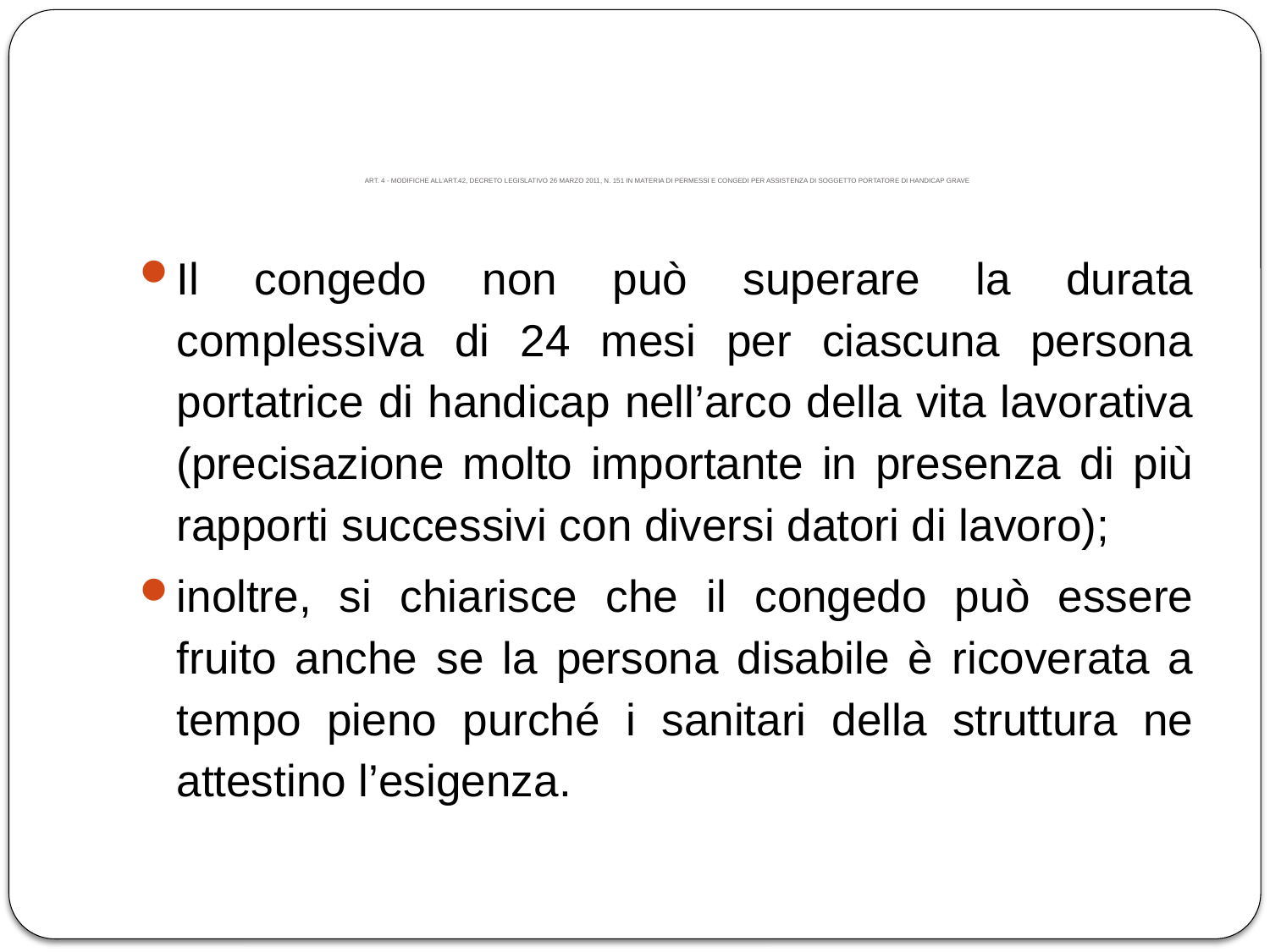

# Art. 4 - Modifiche all’art.42, decreto legislativo 26 marzo 2011, n. 151 in materia di permessi e congedi per assistenza di soggetto portatore di handicap grave
Il congedo non può superare la durata complessiva di 24 mesi per ciascuna persona portatrice di handicap nell’arco della vita lavorativa (precisazione molto importante in presenza di più rapporti successivi con diversi datori di lavoro);
inoltre, si chiarisce che il congedo può essere fruito anche se la persona disabile è ricoverata a tempo pieno purché i sanitari della struttura ne attestino l’esigenza.